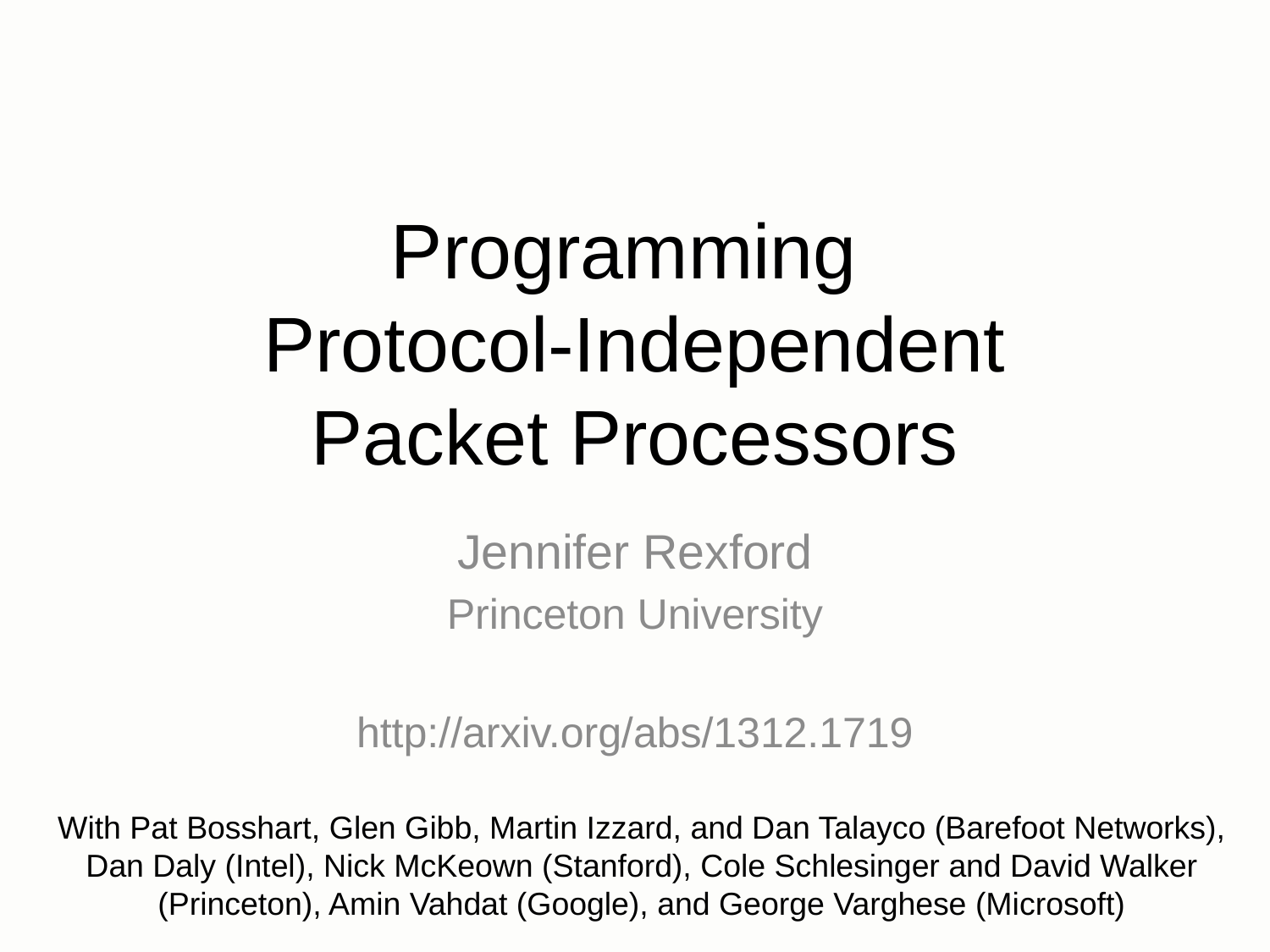

# Programming Protocol-Independent Packet Processors
Jennifer Rexford
Princeton University

http://arxiv.org/abs/1312.1719

With Pat Bosshart, Glen Gibb, Martin Izzard, and Dan Talayco (Barefoot Networks), Dan Daly (Intel), Nick McKeown (Stanford), Cole Schlesinger and David Walker (Princeton), Amin Vahdat (Google), and George Varghese (Microsoft)